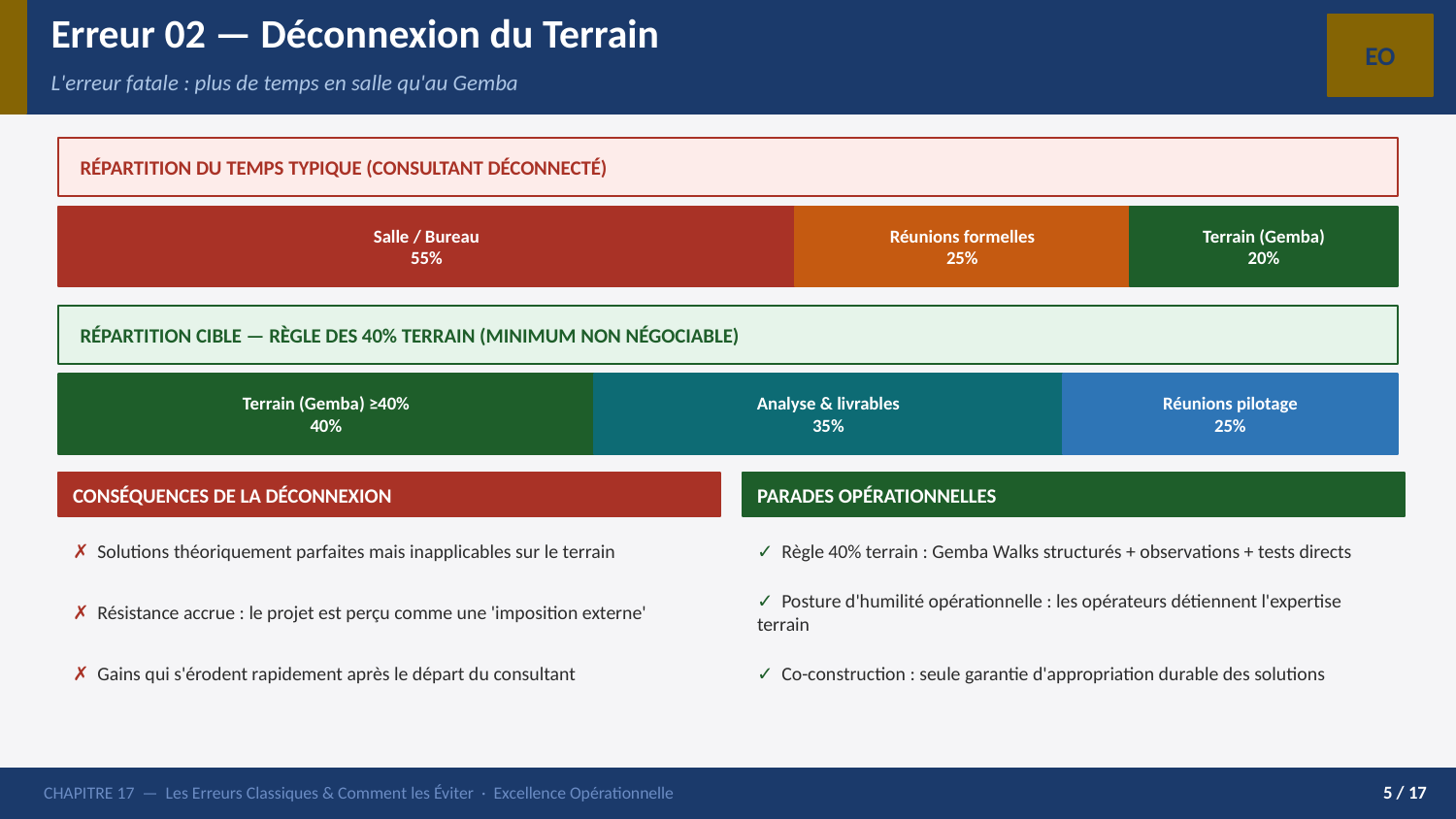

Erreur 02 — Déconnexion du Terrain

EO
L'erreur fatale : plus de temps en salle qu'au Gemba

RÉPARTITION DU TEMPS TYPIQUE (CONSULTANT DÉCONNECTÉ)

Salle / Bureau
55%
Réunions formelles
25%
Terrain (Gemba)
20%

RÉPARTITION CIBLE — RÈGLE DES 40% TERRAIN (MINIMUM NON NÉGOCIABLE)

Terrain (Gemba) ≥40%
40%
Analyse & livrables
35%
Réunions pilotage
25%

CONSÉQUENCES DE LA DÉCONNEXION
PARADES OPÉRATIONNELLES
✗  Solutions théoriquement parfaites mais inapplicables sur le terrain
✓  Règle 40% terrain : Gemba Walks structurés + observations + tests directs
✗  Résistance accrue : le projet est perçu comme une 'imposition externe'
✓  Posture d'humilité opérationnelle : les opérateurs détiennent l'expertise terrain
✗  Gains qui s'érodent rapidement après le départ du consultant
✓  Co-construction : seule garantie d'appropriation durable des solutions

CHAPITRE 17  —  Les Erreurs Classiques & Comment les Éviter  ·  Excellence Opérationnelle
5 / 17